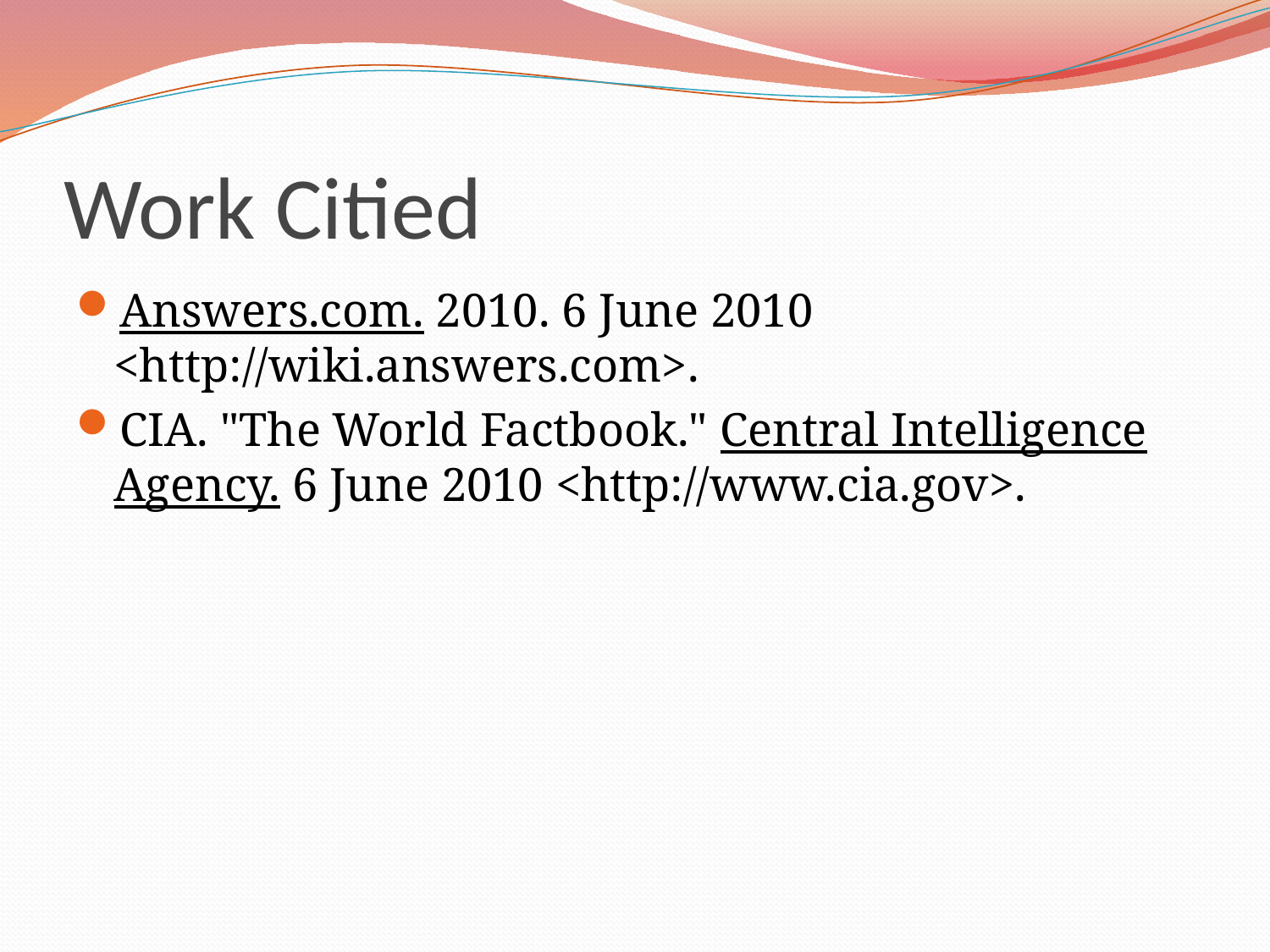

# Work Citied
Answers.com. 2010. 6 June 2010 <http://wiki.answers.com>.
CIA. "The World Factbook." Central Intelligence Agency. 6 June 2010 <http://www.cia.gov>.